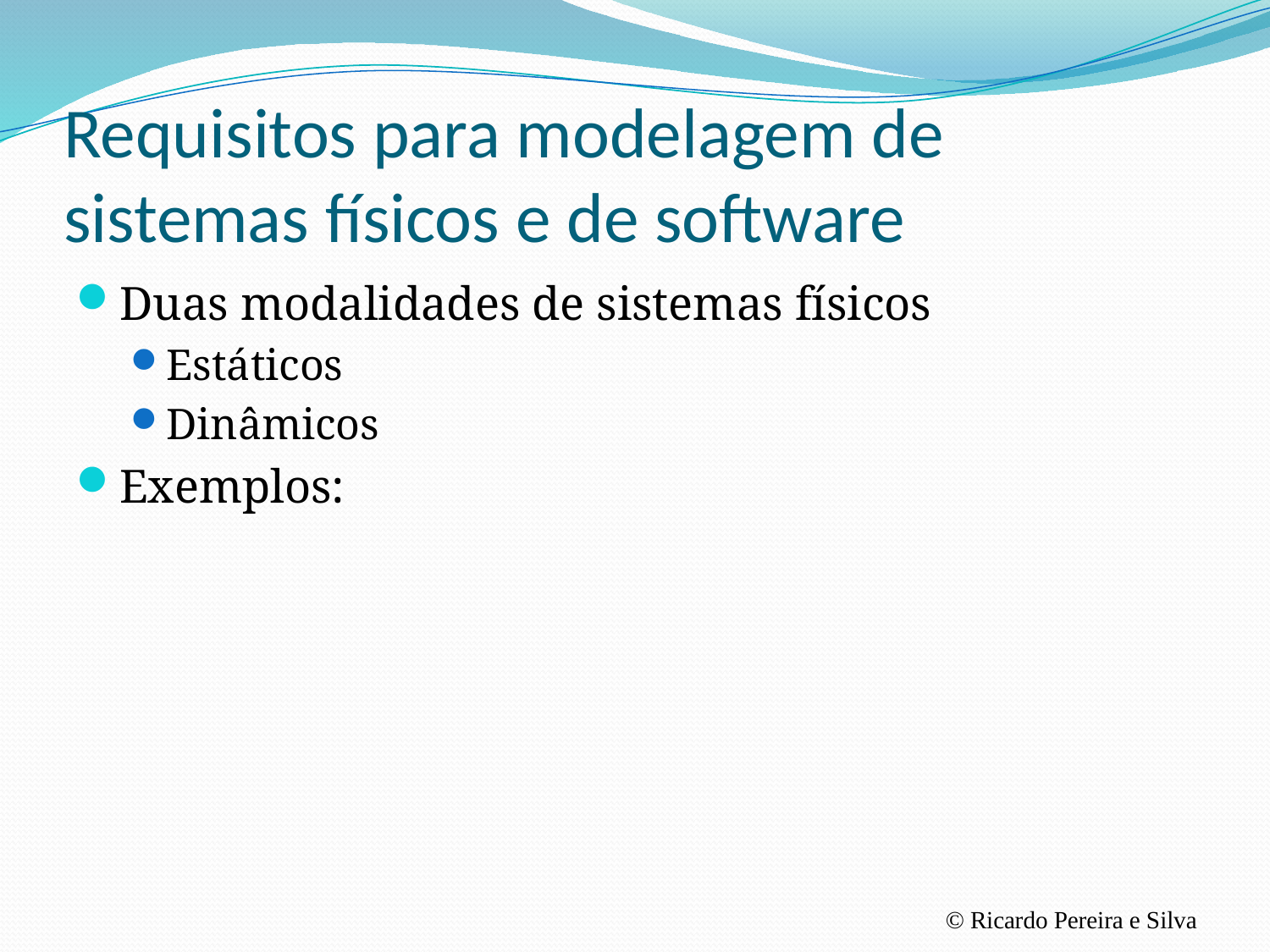

# Requisitos para modelagem de sistemas físicos e de software
Duas modalidades de sistemas físicos
Estáticos
Dinâmicos
Exemplos:
© Ricardo Pereira e Silva